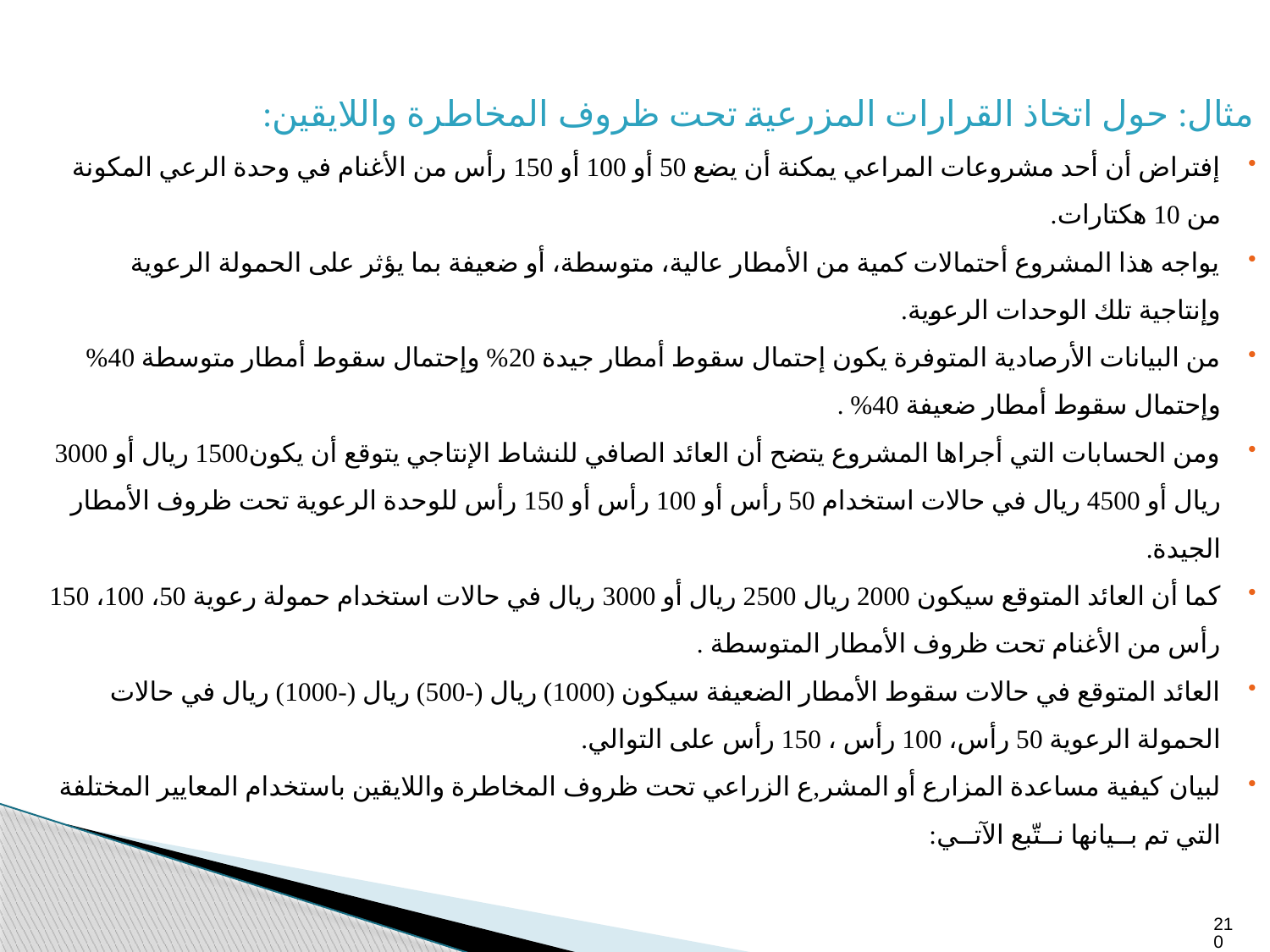

مثال: حول اتخاذ القرارات المزرعية تحت ظروف المخاطرة واللايقين:
إفتراض أن أحد مشروعات المراعي يمكنة أن يضع 50 أو 100 أو 150 رأس من الأغنام في وحدة الرعي المكونة من 10 هكتارات.
يواجه هذا المشروع أحتمالات كمية من الأمطار عالية، متوسطة، أو ضعيفة بما يؤثر على الحمولة الرعوية وإنتاجية تلك الوحدات الرعوية.
من البيانات الأرصادية المتوفرة يكون إحتمال سقوط أمطار جيدة 20% وإحتمال سقوط أمطار متوسطة 40% وإحتمال سقوط أمطار ضعيفة 40% .
ومن الحسابات التي أجراها المشروع يتضح أن العائد الصافي للنشاط الإنتاجي يتوقع أن يكون1500 ريال أو 3000 ريال أو 4500 ريال في حالات استخدام 50 رأس أو 100 رأس أو 150 رأس للوحدة الرعوية تحت ظروف الأمطار الجيدة.
كما أن العائد المتوقع سيكون 2000 ريال 2500 ريال أو 3000 ريال في حالات استخدام حمولة رعوية 50، 100، 150 رأس من الأغنام تحت ظروف الأمطار المتوسطة .
العائد المتوقع في حالات سقوط الأمطار الضعيفة سيكون (1000) ريال (-500) ريال (-1000) ريال في حالات الحمولة الرعوية 50 رأس، 100 رأس ، 150 رأس على التوالي.
لبيان كيفية مساعدة المزارع أو المشر,ع الزراعي تحت ظروف المخاطرة واللايقين باستخدام المعايير المختلفة التي تم بــيانها نــتّبع الآتــي:
210